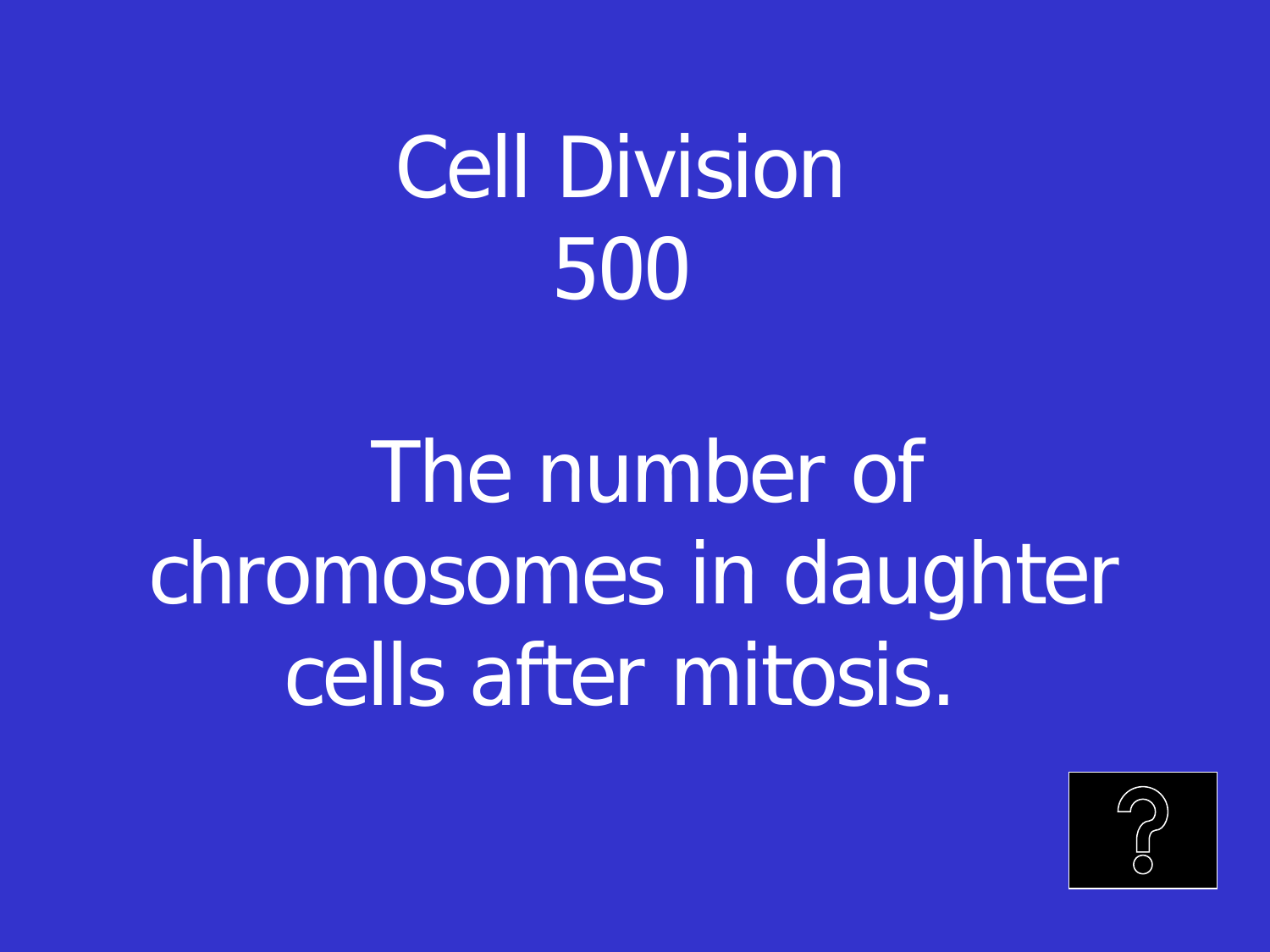

# Cell Division 500 The number of chromosomes in daughter cells after mitosis.